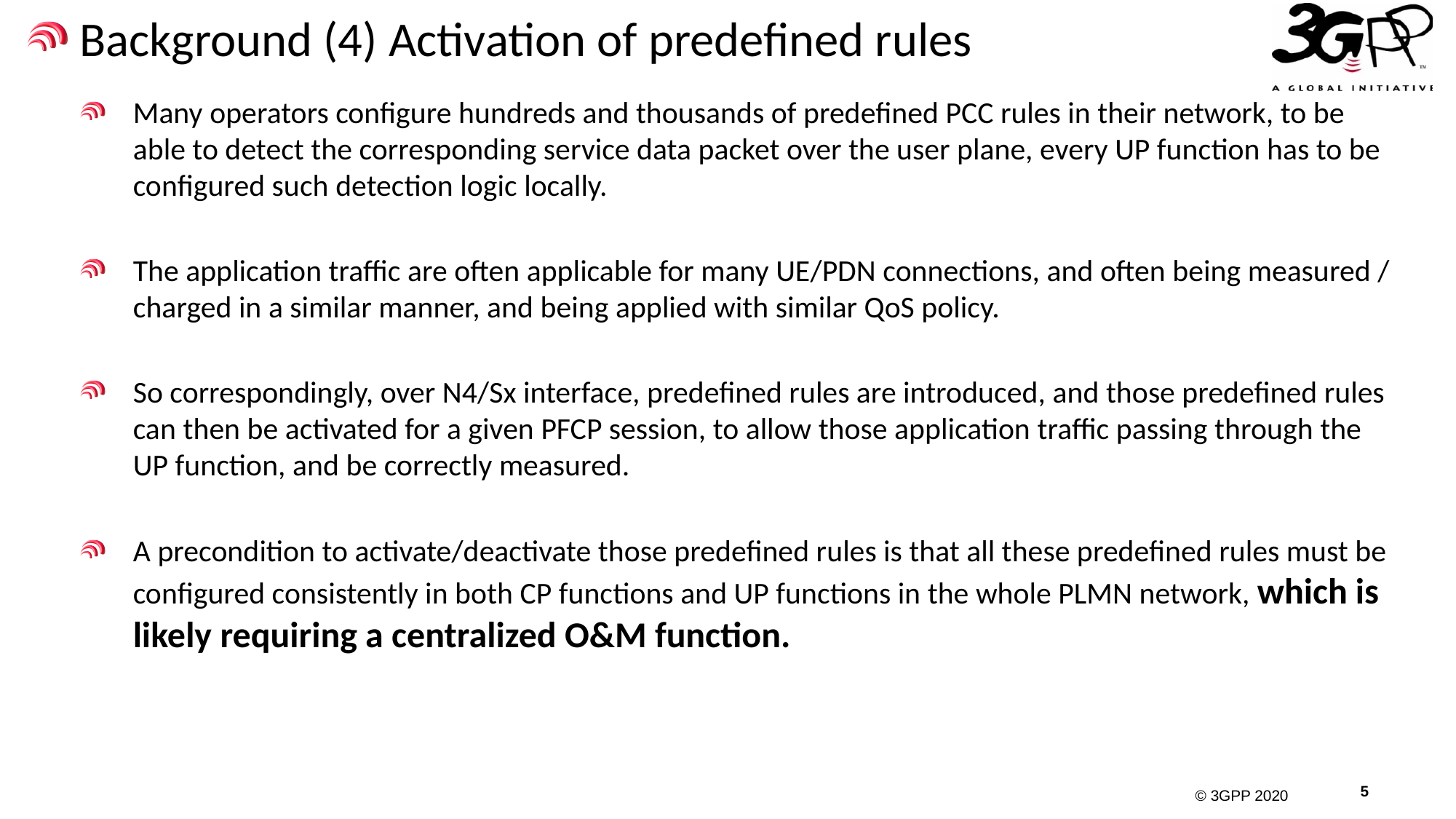

Background (4) Activation of predefined rules
Many operators configure hundreds and thousands of predefined PCC rules in their network, to be able to detect the corresponding service data packet over the user plane, every UP function has to be configured such detection logic locally.

The application traffic are often applicable for many UE/PDN connections, and often being measured / charged in a similar manner, and being applied with similar QoS policy.

So correspondingly, over N4/Sx interface, predefined rules are introduced, and those predefined rules can then be activated for a given PFCP session, to allow those application traffic passing through the UP function, and be correctly measured.

A precondition to activate/deactivate those predefined rules is that all these predefined rules must be configured consistently in both CP functions and UP functions in the whole PLMN network, which is likely requiring a centralized O&M function.